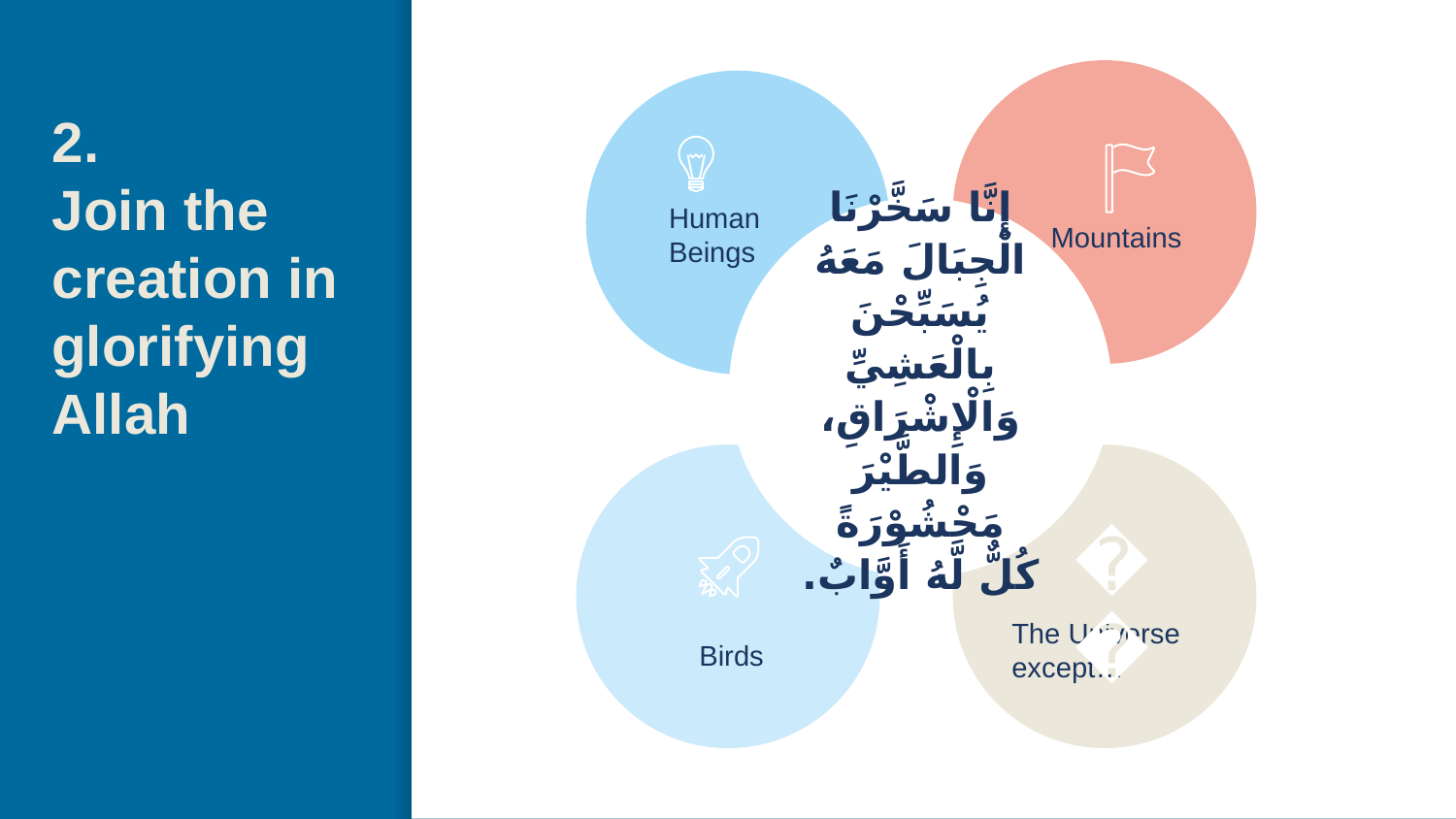

Mountains

   Human
   Beings

        Birds

The Universe except…
# 2. Join the creation in glorifying Allah

إِنَّا سَخَّرْنَا الْجِبَالَ مَعَهُ يُسَبِّحْنَ بِالْعَشِيِّ وَالْإِشْرَاقِ، وَالطَّيْرَ مَحْشُوْرَةً كُلٌّ لَّهُ أَوَّابٌ.
🌏